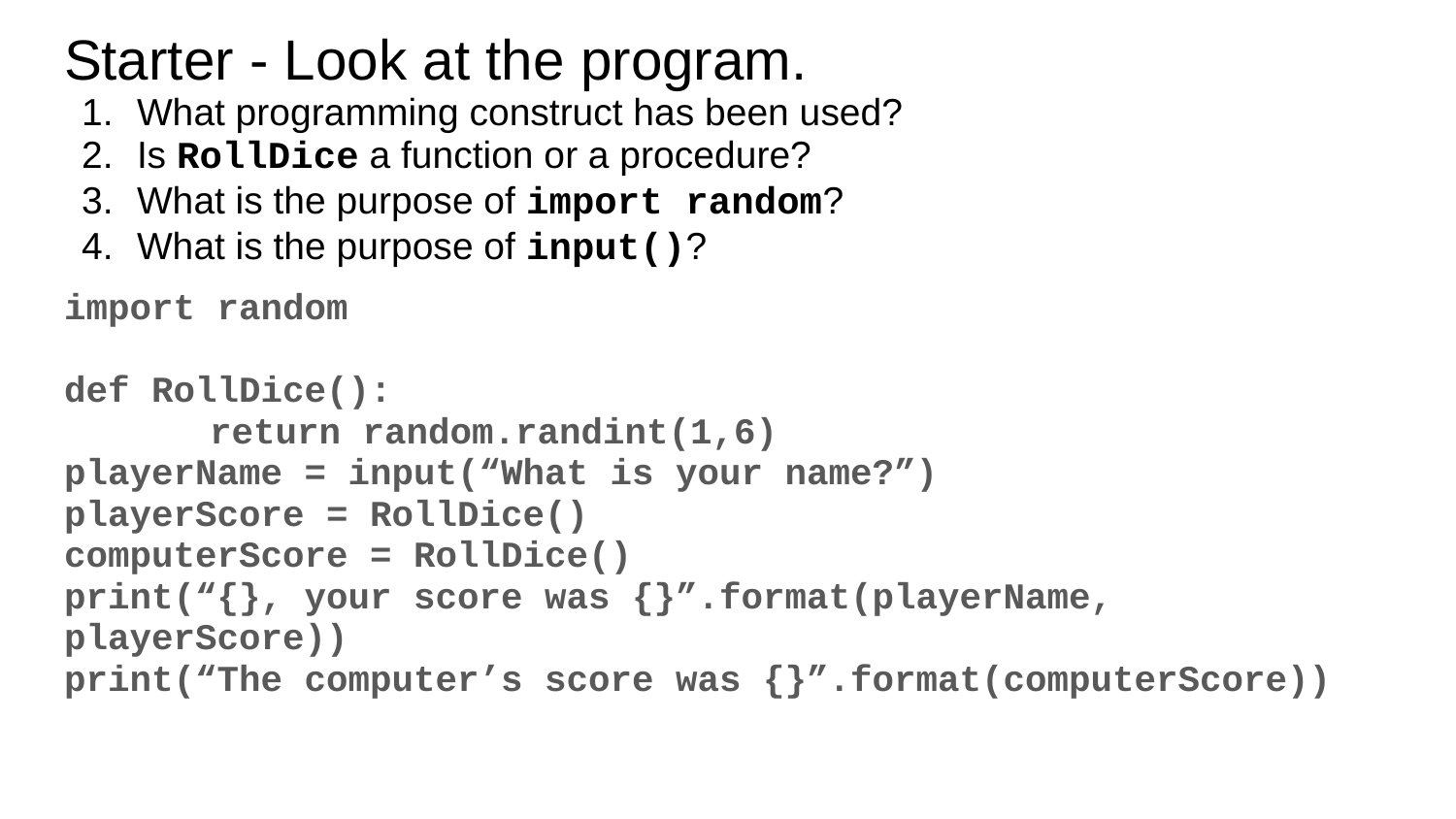

# Starter - Look at the program.
What programming construct has been used?
Is RollDice a function or a procedure?
What is the purpose of import random?
What is the purpose of input()?
import random

def RollDice():
	return random.randint(1,6)
playerName = input(“What is your name?”)
playerScore = RollDice()
computerScore = RollDice()
print(“{}, your score was {}”.format(playerName, playerScore))
print(“The computer’s score was {}”.format(computerScore))